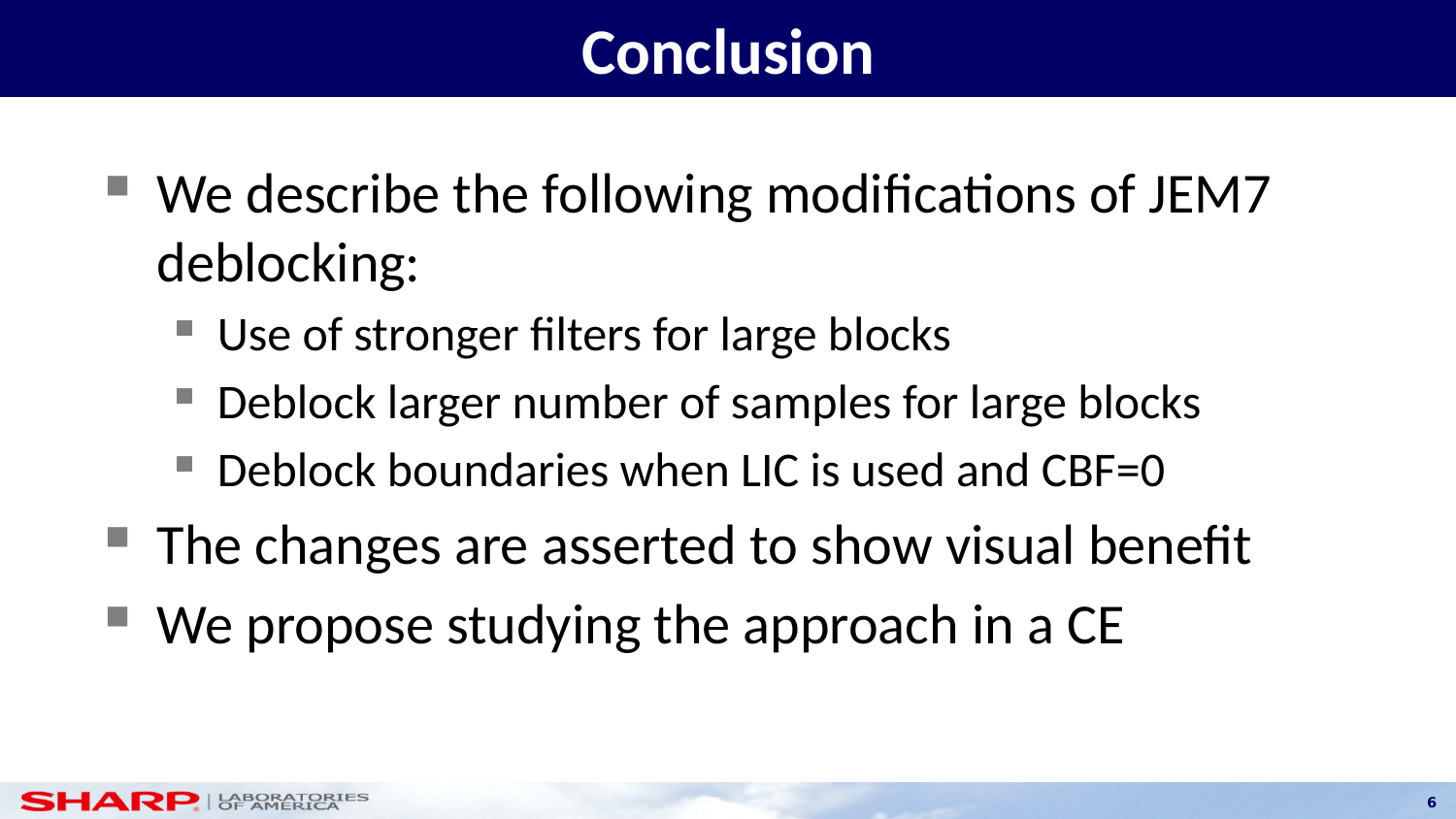

# Conclusion
We describe the following modifications of JEM7 deblocking:
Use of stronger filters for large blocks
Deblock larger number of samples for large blocks
Deblock boundaries when LIC is used and CBF=0
The changes are asserted to show visual benefit
We propose studying the approach in a CE